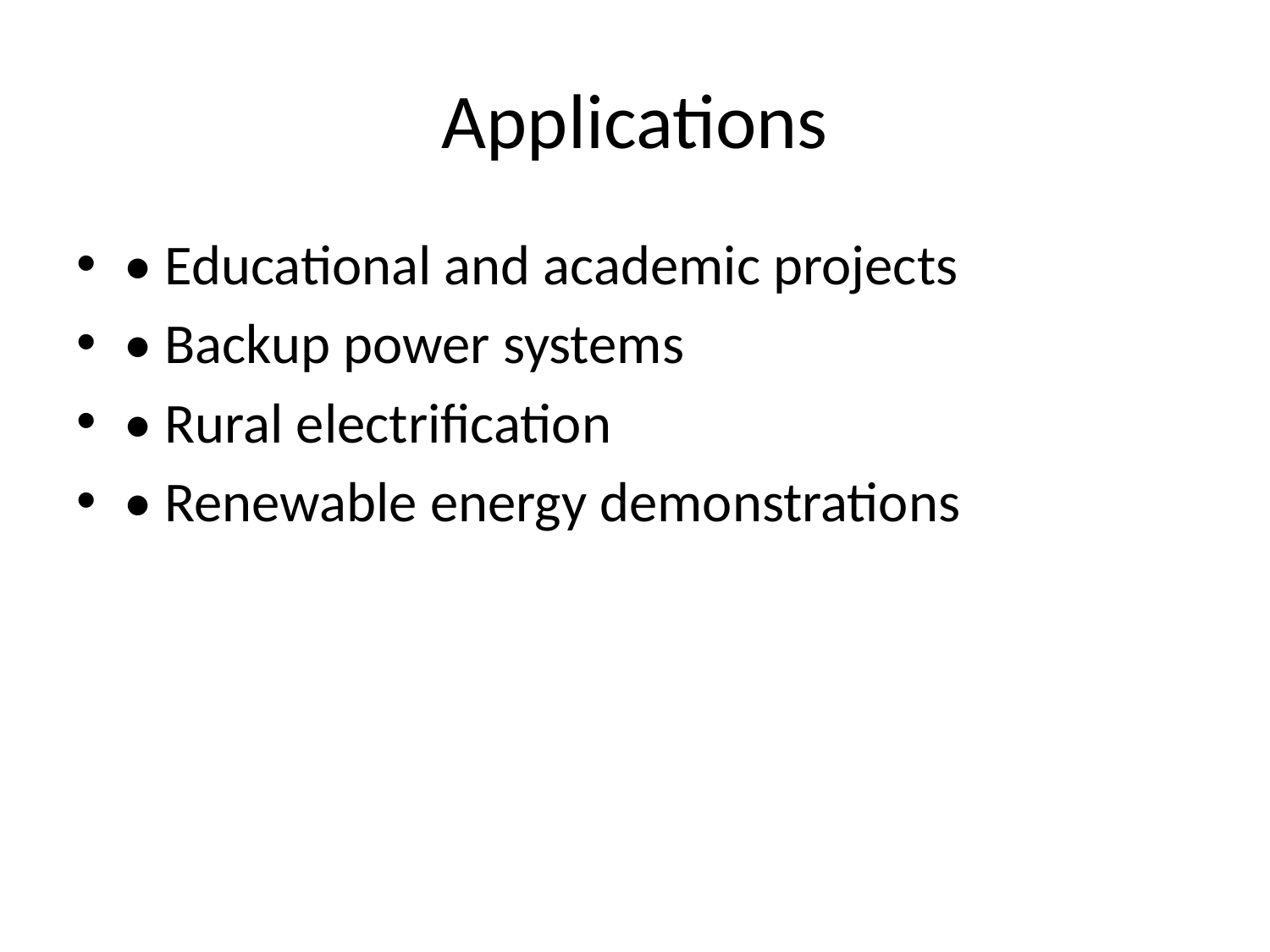

# Applications
• Educational and academic projects
• Backup power systems
• Rural electrification
• Renewable energy demonstrations